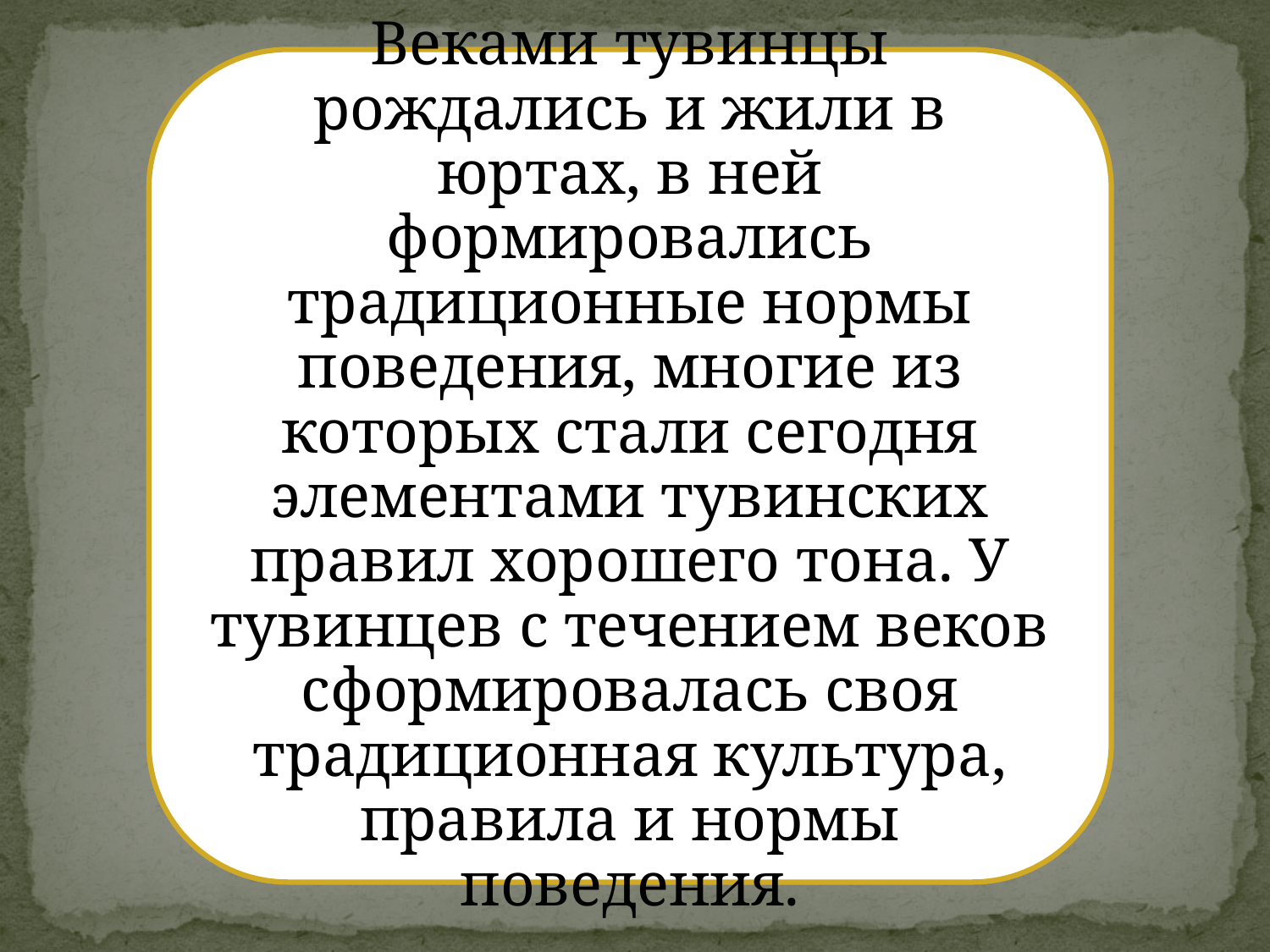

Веками тувинцы рождались и жили в юртах, в ней формировались традиционные нормы поведения, многие из которых стали сегодня элементами тувинских правил хорошего тона. У тувинцев с течением веков сформировалась своя традиционная культура, правила и нормы поведения.